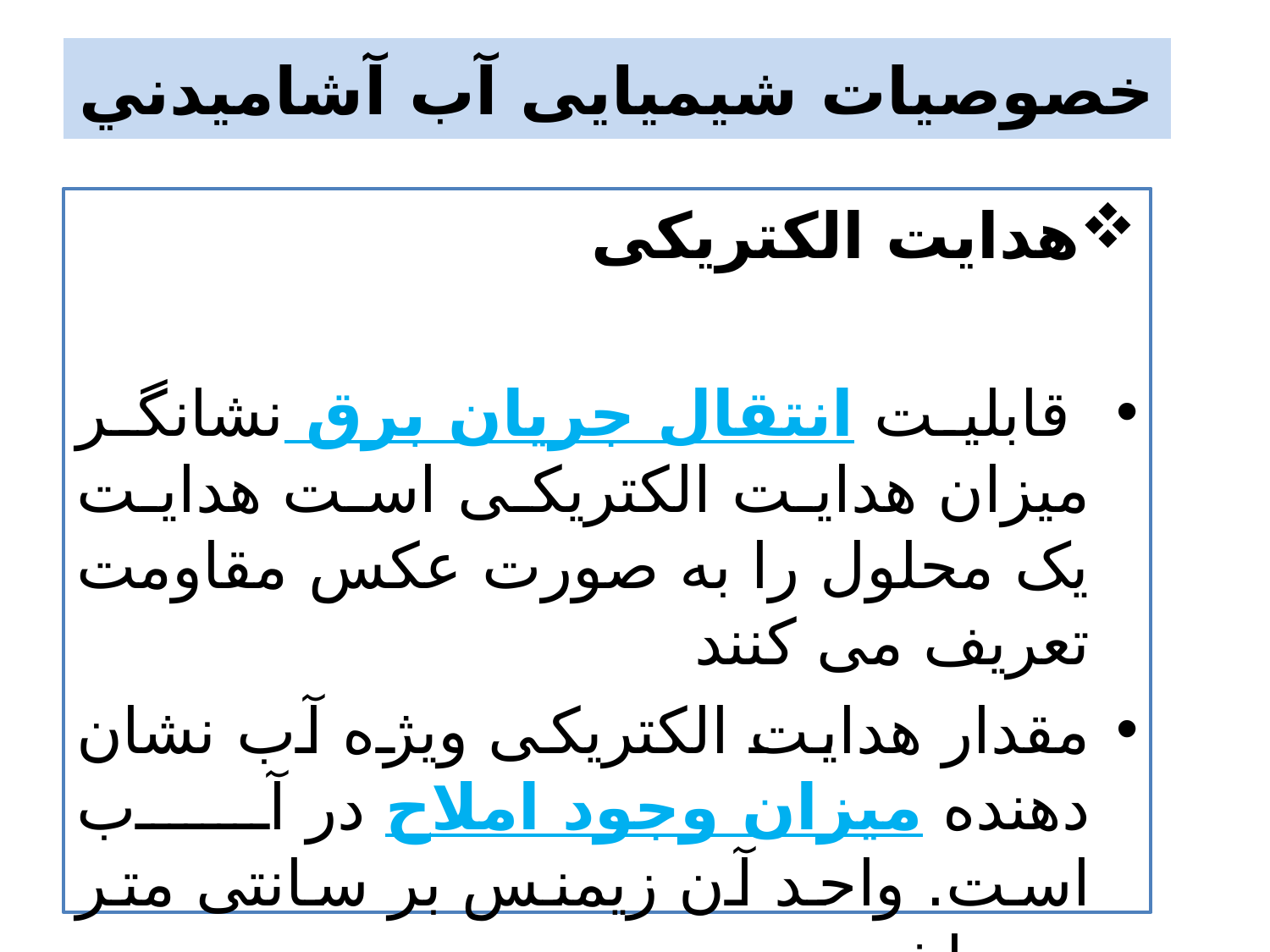

# خصوصيات شیمیایی آب آشاميدني
هدایت الکتریکی

 قابلیت انتقال جریان برق نشانگر میزان هدایت الکتریکی است هدایت یک محلول را به صورت عکس مقاومت تعریف می کنند
مقدار هدایت الکتریکی ویژه آب نشان دهنده میزان وجود املاح در آب است. واحد آن زیمنس بر سانتی متر می باشد.